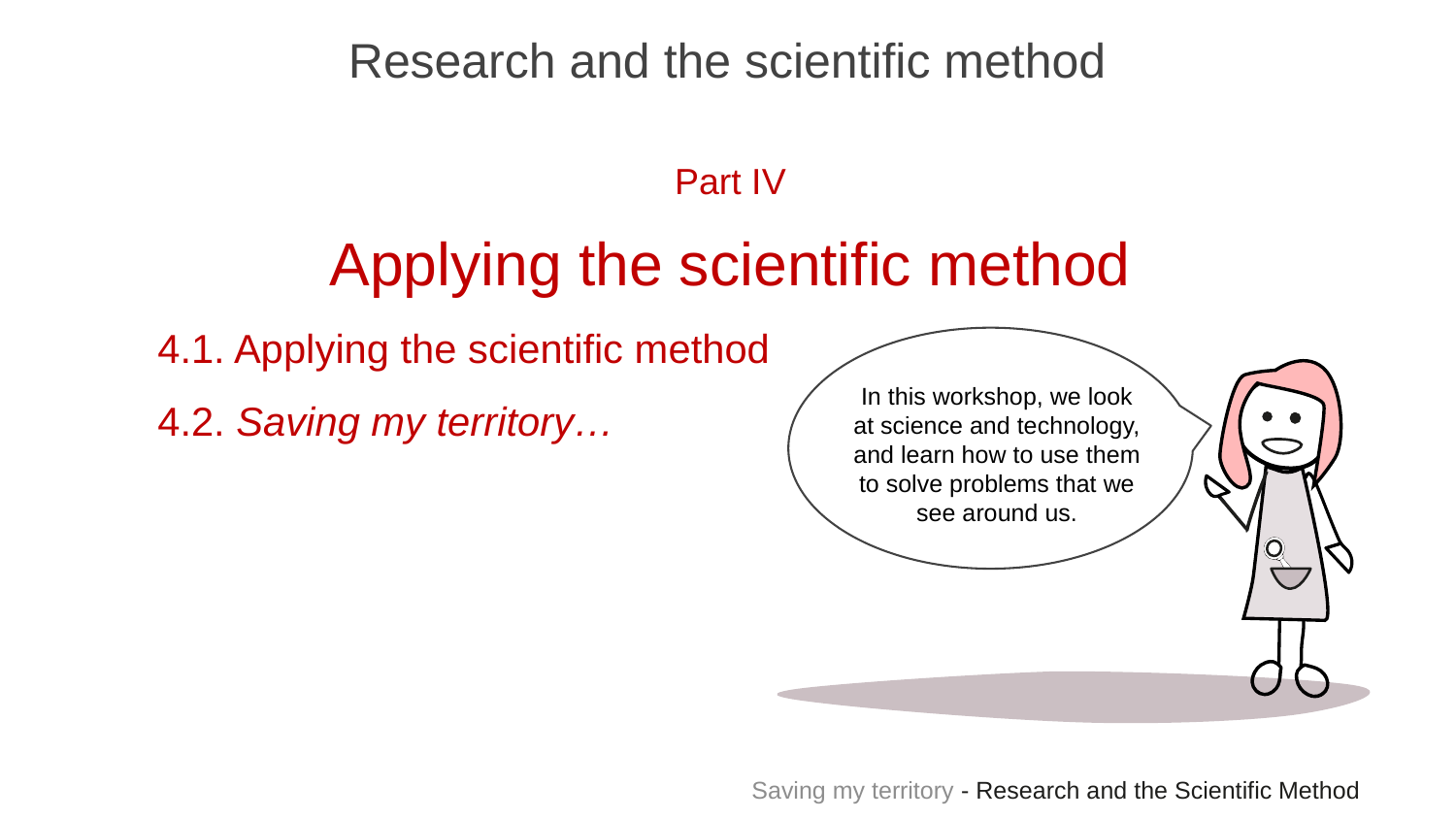

# Research and the scientific method
Part IV
Applying the scientific method
4.1. Applying the scientific method
4.2. Saving my territory…

In this workshop, we look at science and technology, and learn how to use them to solve problems that we see around us.

Saving my territory - Research and the Scientific Method